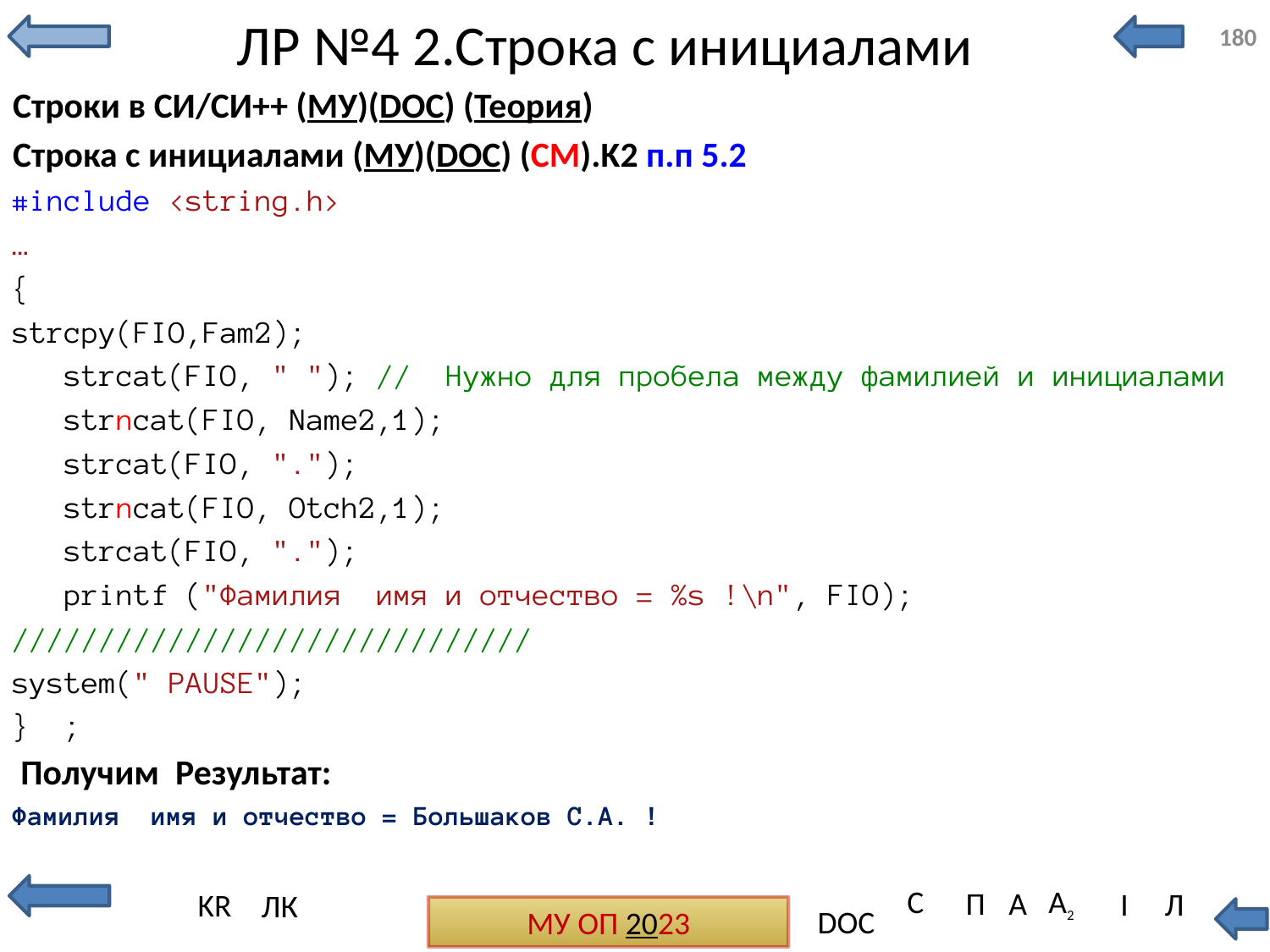

# ЛР №4 2.Строка с инициалами
180
Строки в СИ/СИ++ (МУ)(DOC) (Теория)
Строка с инициалами (МУ)(DOC) (СМ).K2 п.п 5.2
#include <string.h>
…
{
strcpy(FIO,Fam2);
   strcat(FIO, " "); //  Нужно для пробела между фамилией и инициалами
   strncat(FIO, Name2,1);
   strcat(FIO, ".");
   strncat(FIO, Otch2,1);
   strcat(FIO, ".");
   printf ("Фамилия  имя и отчество = %s !\n", FIO);
//////////////////////////////
system(" PAUSE");
}  ;
 Получим  Результат:
Фамилия  имя и отчество = Большаков С.А. !